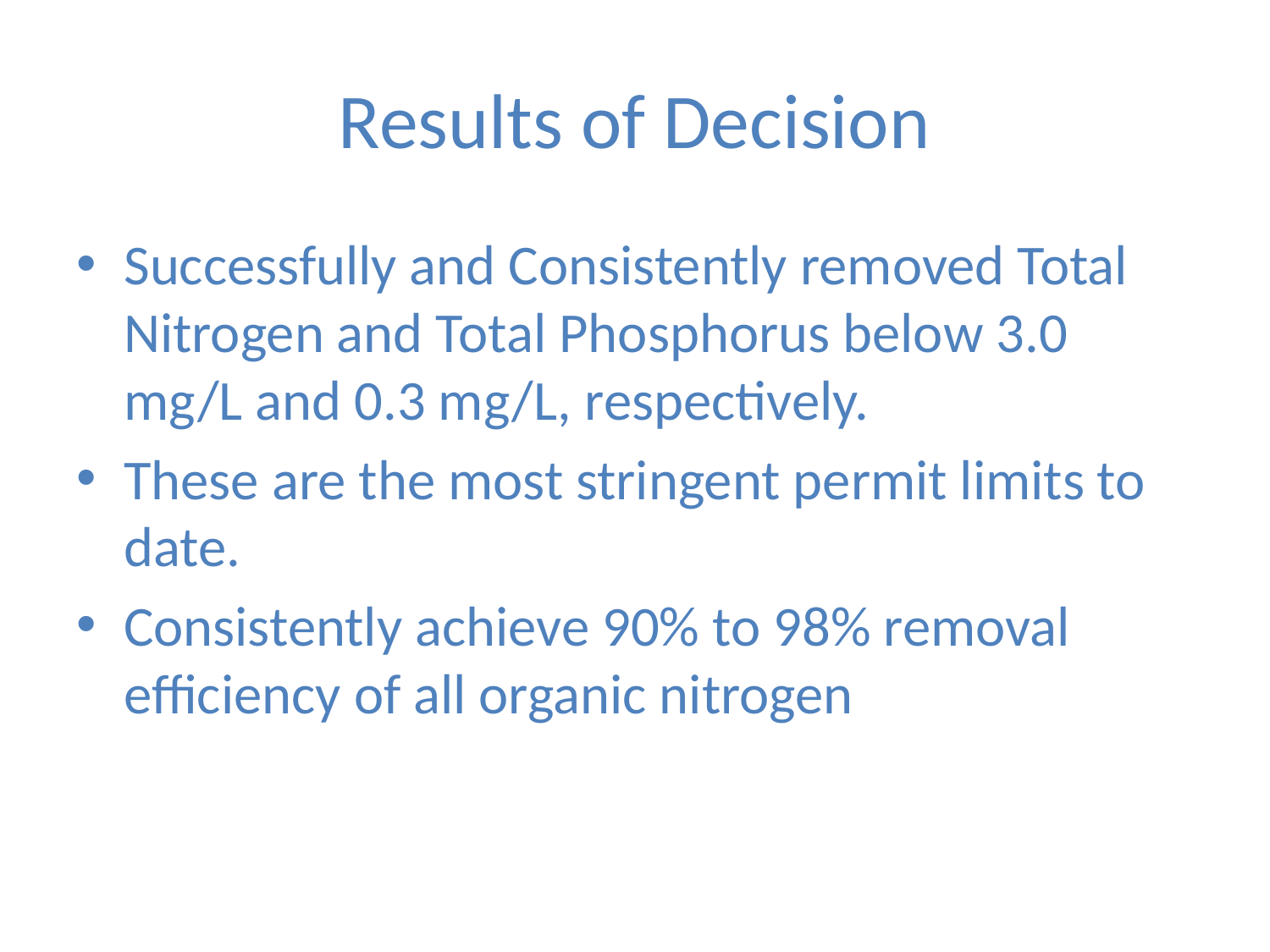

# Results of Decision
Successfully and Consistently removed Total Nitrogen and Total Phosphorus below 3.0 mg/L and 0.3 mg/L, respectively.
These are the most stringent permit limits to date.
Consistently achieve 90% to 98% removal efficiency of all organic nitrogen